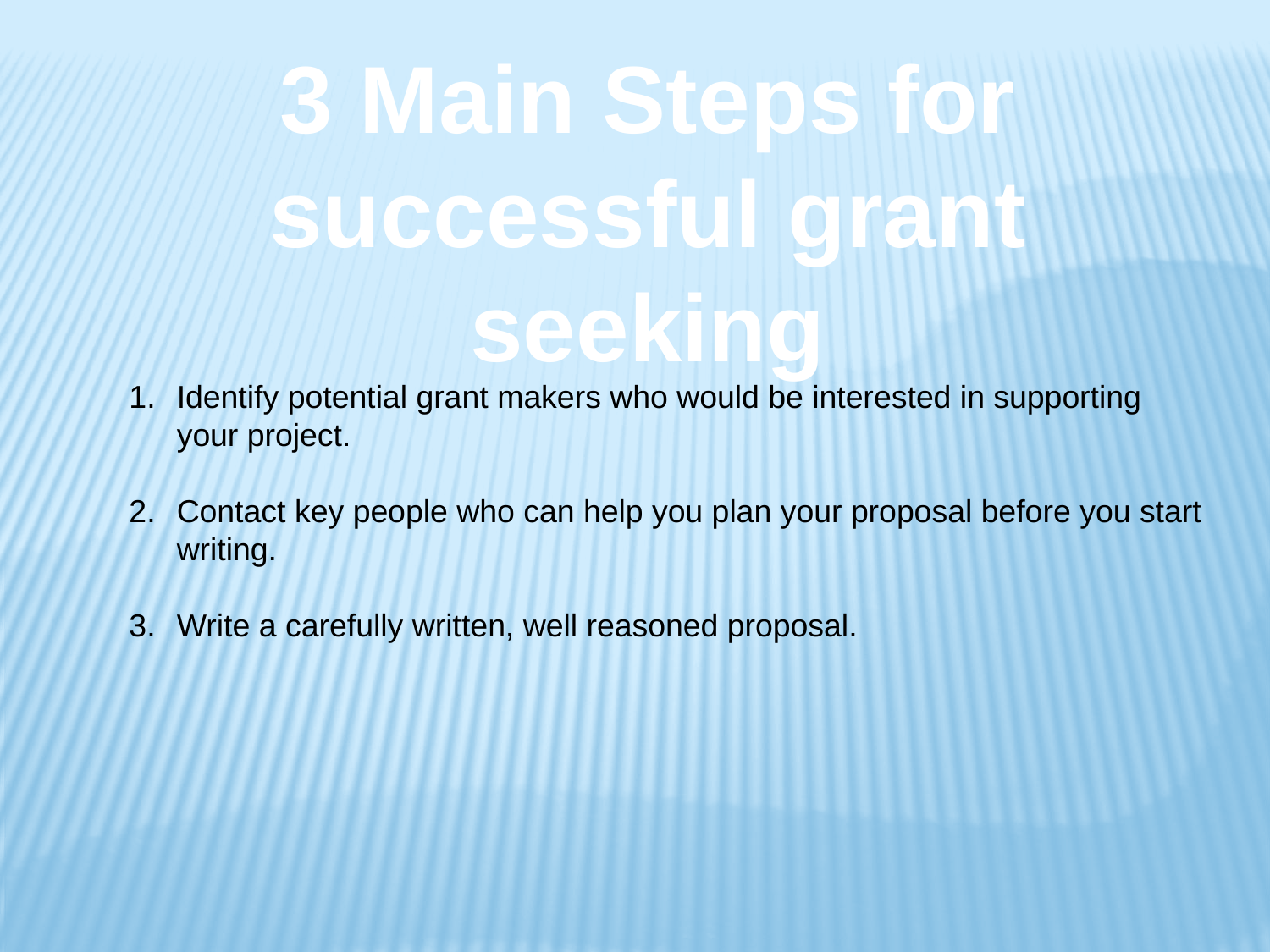

3 Main Steps for successful grant seeking
Identify potential grant makers who would be interested in supporting your project.

Contact key people who can help you plan your proposal before you start writing.

Write a carefully written, well reasoned proposal.